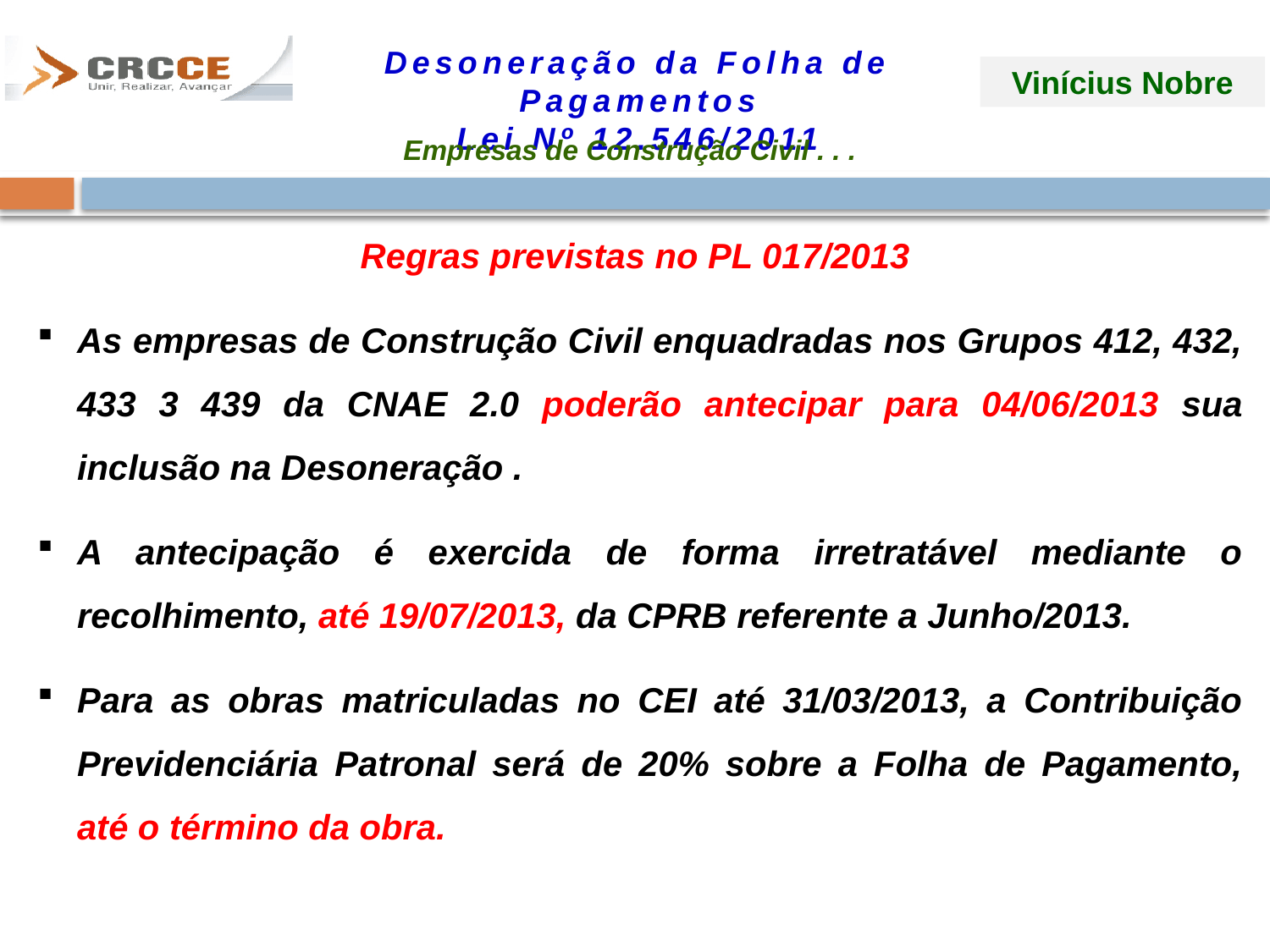

Empresas de Construção Civil . . .
Regras previstas no PL 017/2013
As empresas de Construção Civil enquadradas nos Grupos 412, 432, 433 3 439 da CNAE 2.0 poderão antecipar para 04/06/2013 sua inclusão na Desoneração .
A antecipação é exercida de forma irretratável mediante o recolhimento, até 19/07/2013, da CPRB referente a Junho/2013.
Para as obras matriculadas no CEI até 31/03/2013, a Contribuição Previdenciária Patronal será de 20% sobre a Folha de Pagamento, até o término da obra.